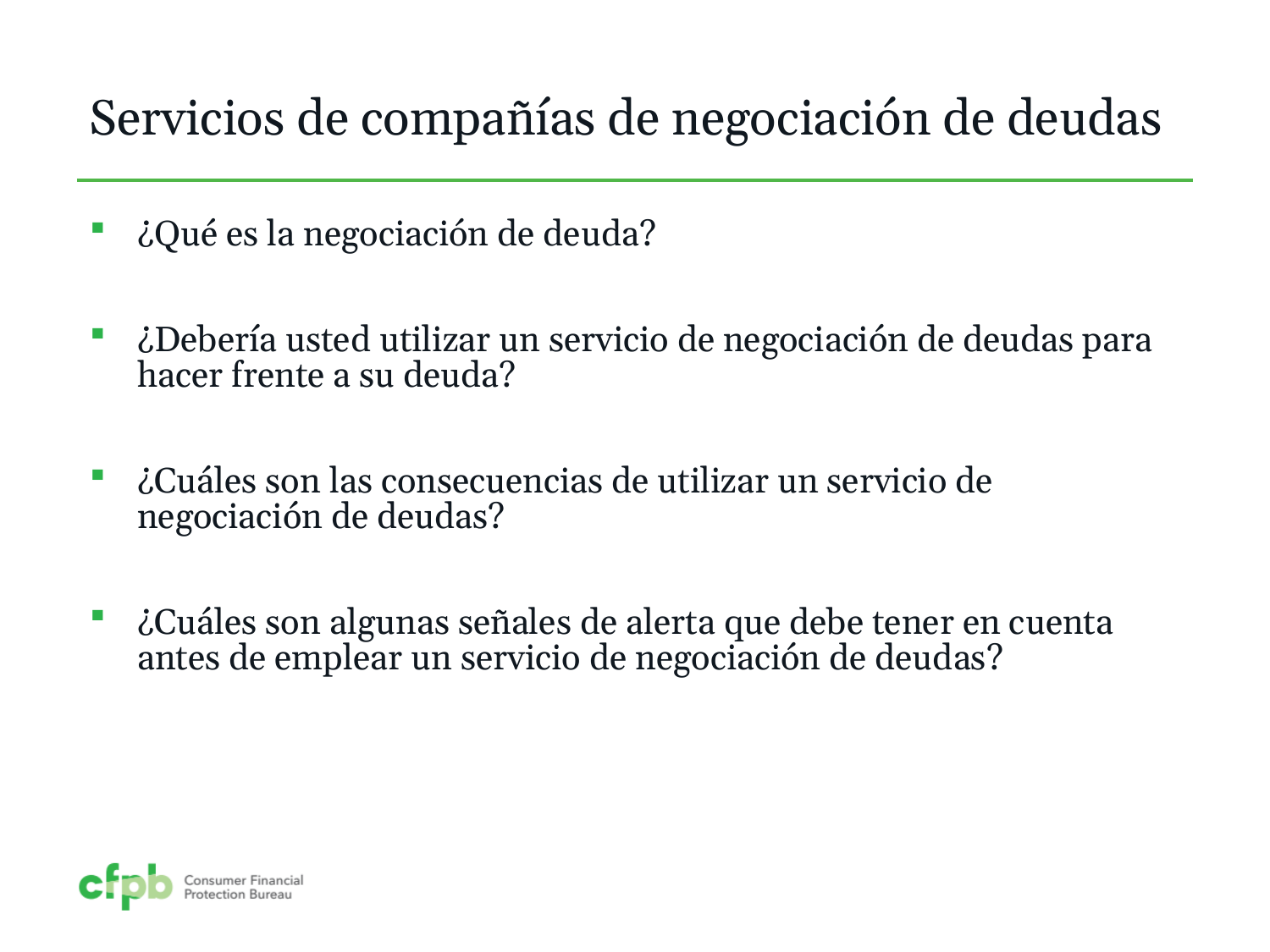

# Servicios de compañías de negociación de deudas
¿Qué es la negociación de deuda?

¿Debería usted utilizar un servicio de negociación de deudas para hacer frente a su deuda?

¿Cuáles son las consecuencias de utilizar un servicio de negociación de deudas?

¿Cuáles son algunas señales de alerta que debe tener en cuenta antes de emplear un servicio de negociación de deudas?